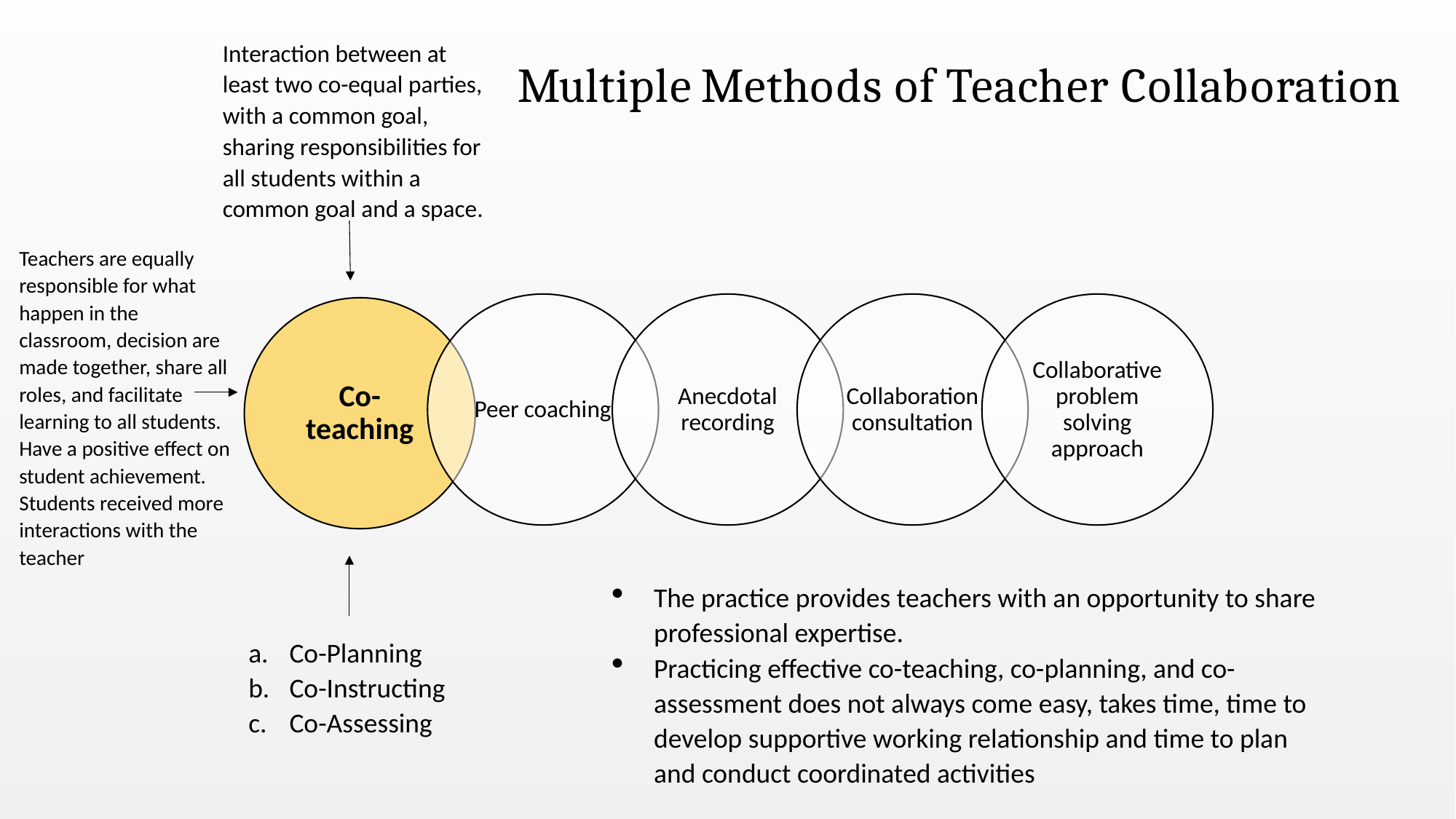

Interaction between at least two co-equal parties, with a common goal, sharing responsibilities for all students within a common goal and a space.
Multiple Methods of Teacher Collaboration
Co-teaching
Peer coaching
Anecdotal recording
Collaboration consultation
Collaborative problem solving approach
Teachers are equally responsible for what happen in the classroom, decision are made together, share all roles, and facilitate learning to all students.
Have a positive effect on student achievement. Students received more interactions with the teacher
The practice provides teachers with an opportunity to share professional expertise.
Practicing effective co-teaching, co-planning, and co-assessment does not always come easy, takes time, time to develop supportive working relationship and time to plan and conduct coordinated activities
Co-Planning
Co-Instructing
Co-Assessing